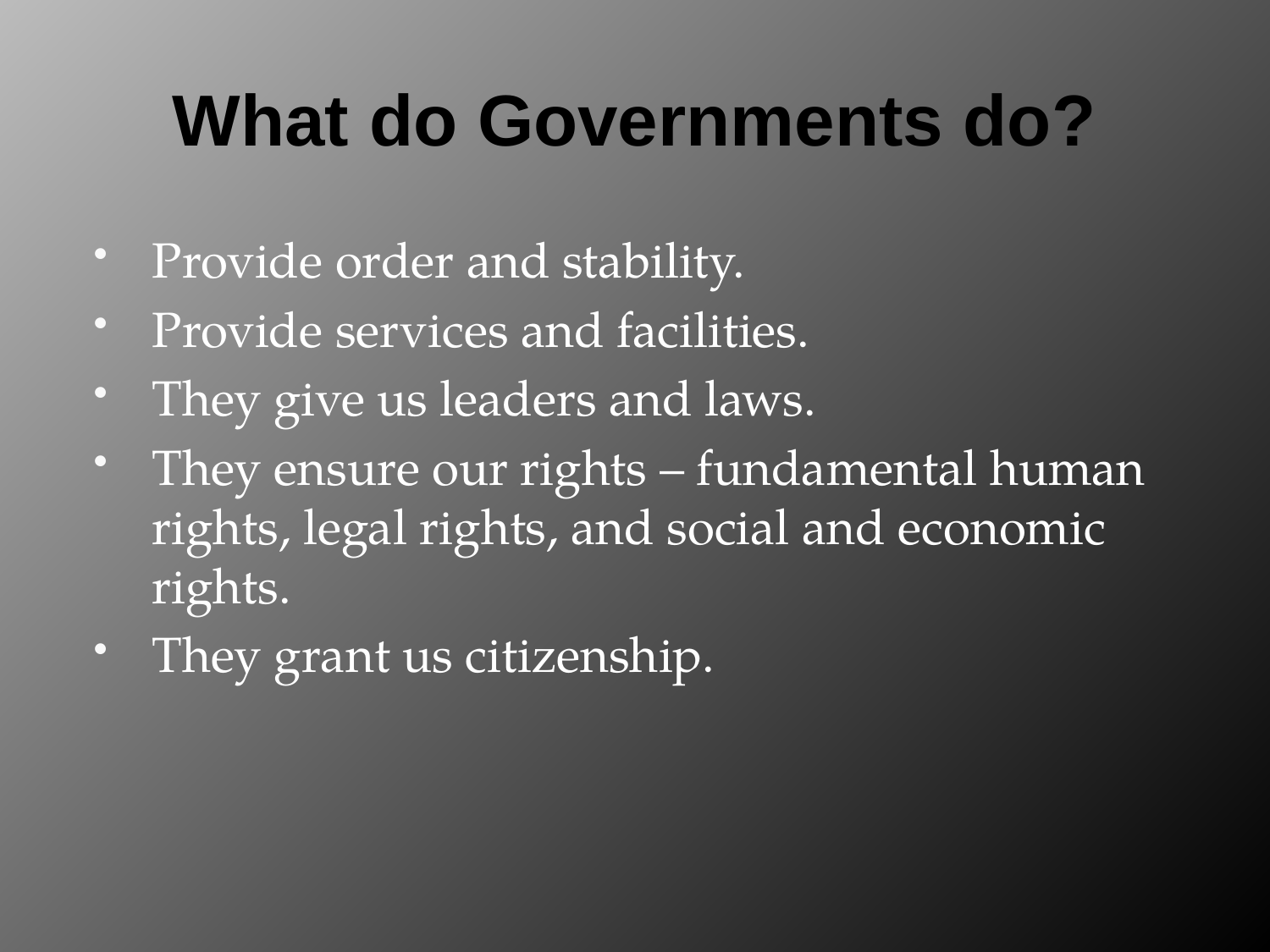

# What do Governments do?
Provide order and stability.
Provide services and facilities.
They give us leaders and laws.
They ensure our rights – fundamental human rights, legal rights, and social and economic rights.
They grant us citizenship.